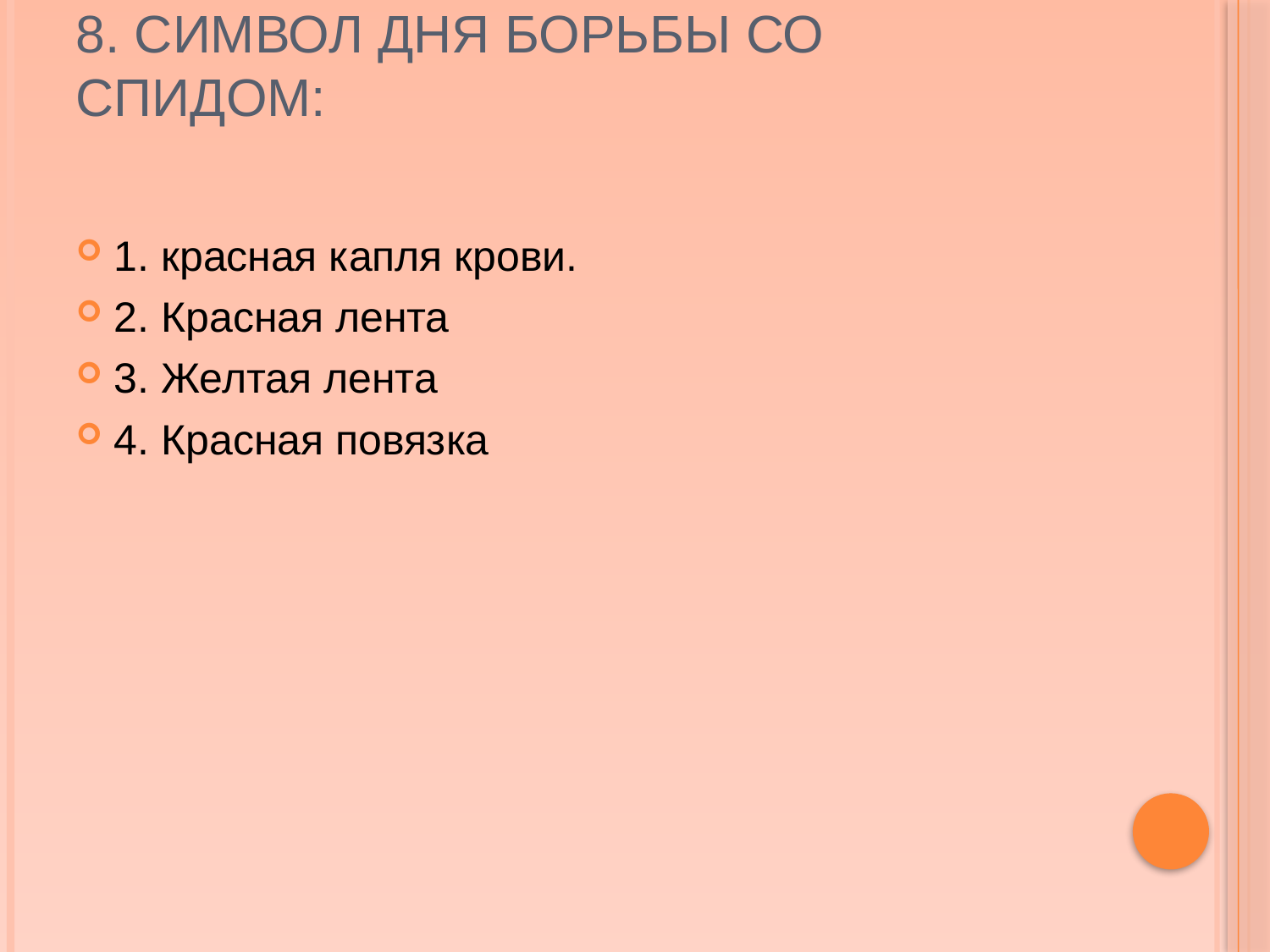

# 8. Символ Дня борьбы со СПИДом:
1. красная капля крови.
2. Красная лента
3. Желтая лента
4. Красная повязка